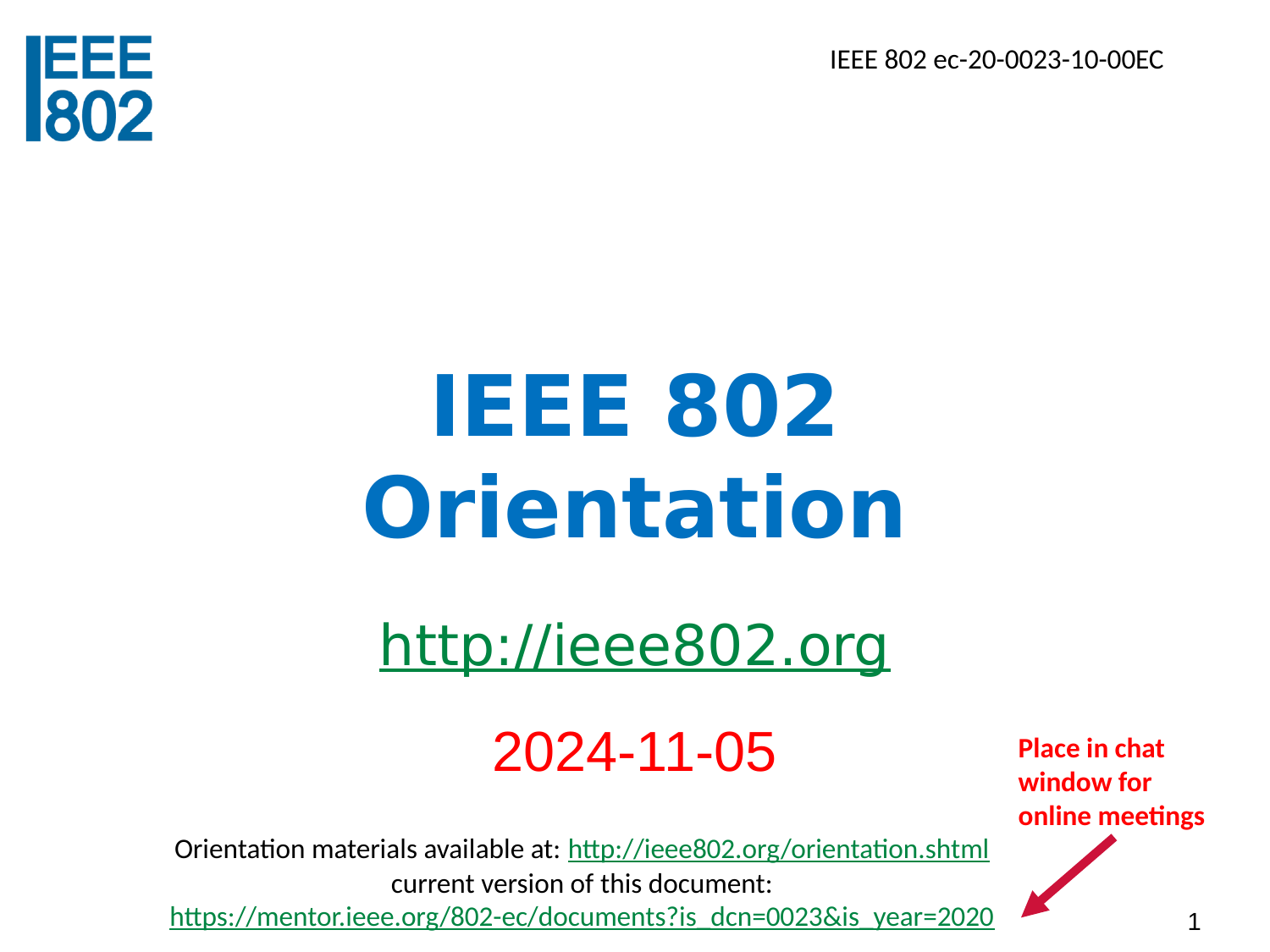

IEEE 802 ec-20-0023-10-00EC
IEEE 802
Orientation
http://ieee802.org

2024-11-05

Place in chat window for online meetings
Orientation materials available at: http://ieee802.org/orientation.shtml
 current version of this document:
https://mentor.ieee.org/802-ec/documents?is_dcn=0023&is_year=2020
1